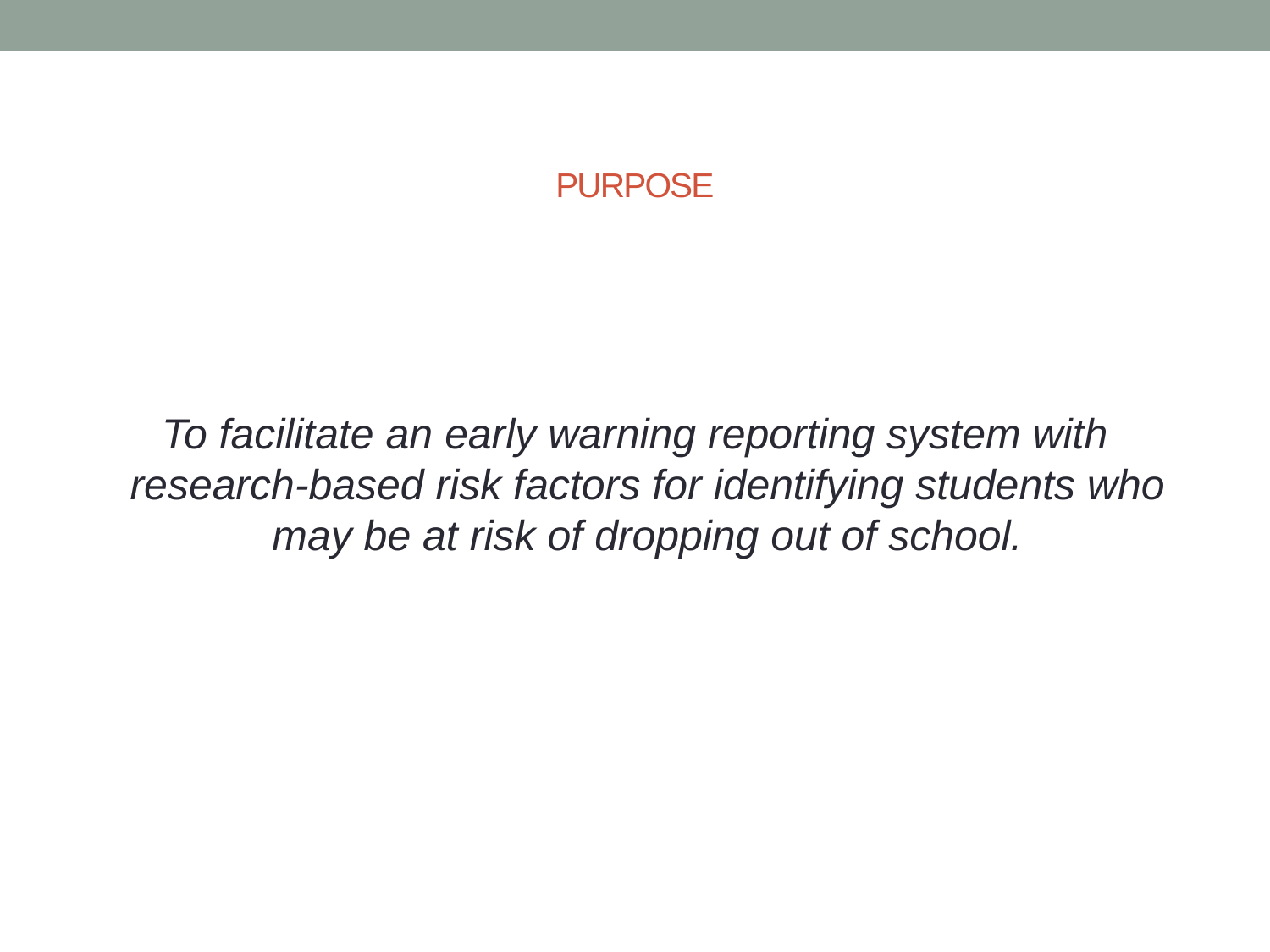

# PURPOSE

To facilitate an early warning reporting system with research-based risk factors for identifying students who may be at risk of dropping out of school.